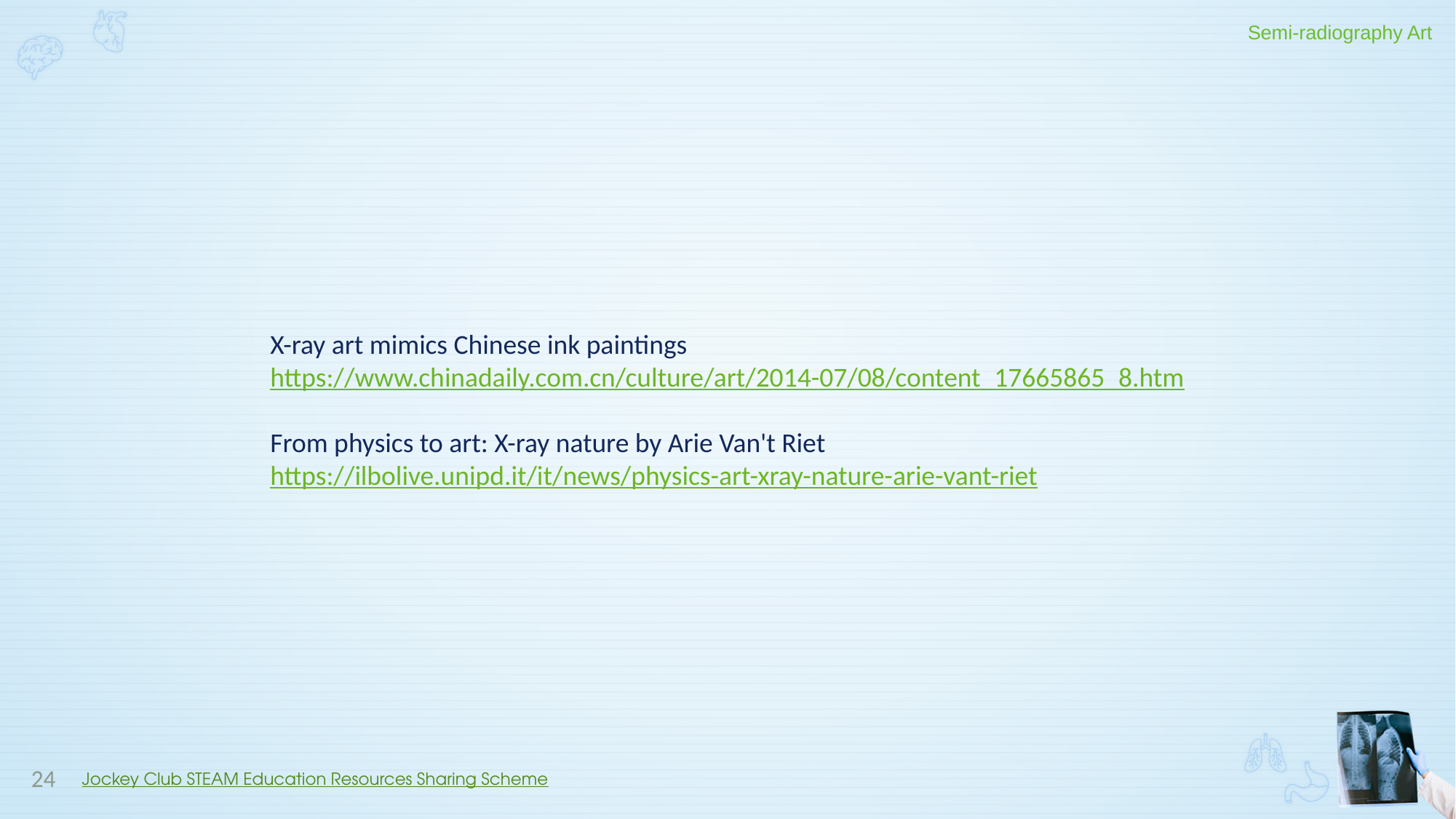

X-ray art mimics Chinese ink paintings
https://www.chinadaily.com.cn/culture/art/2014-07/08/content_17665865_8.htm

From physics to art: X-ray nature by Arie Van't Riet
https://ilbolive.unipd.it/it/news/physics-art-xray-nature-arie-vant-riet
24